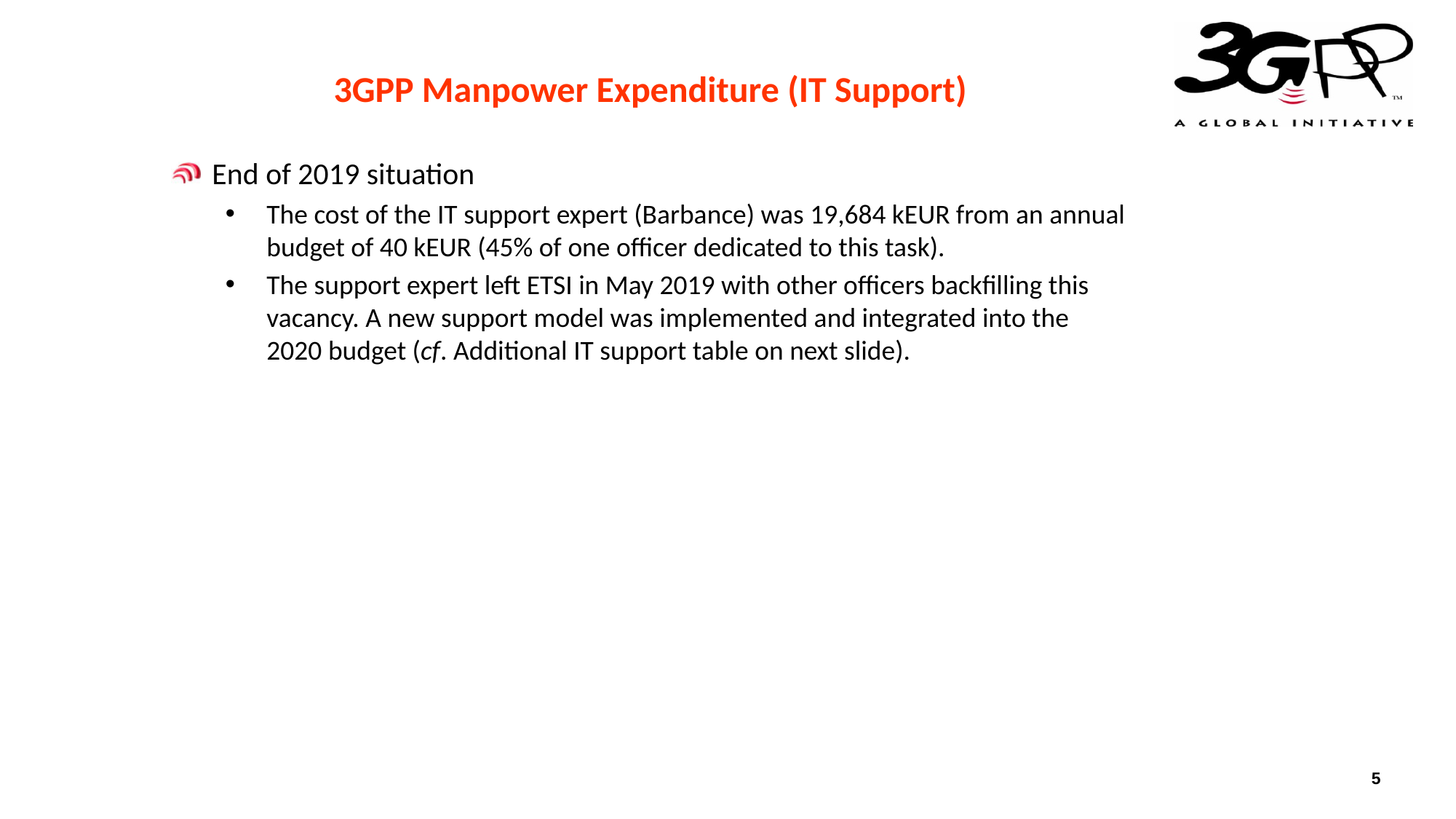

3GPP Manpower Expenditure (IT Support)

End of 2019 situation
The cost of the IT support expert (Barbance) was 19,684 kEUR from an annual budget of 40 kEUR (45% of one officer dedicated to this task).
The support expert left ETSI in May 2019 with other officers backfilling this vacancy. A new support model was implemented and integrated into the 2020 budget (cf. Additional IT support table on next slide).

5